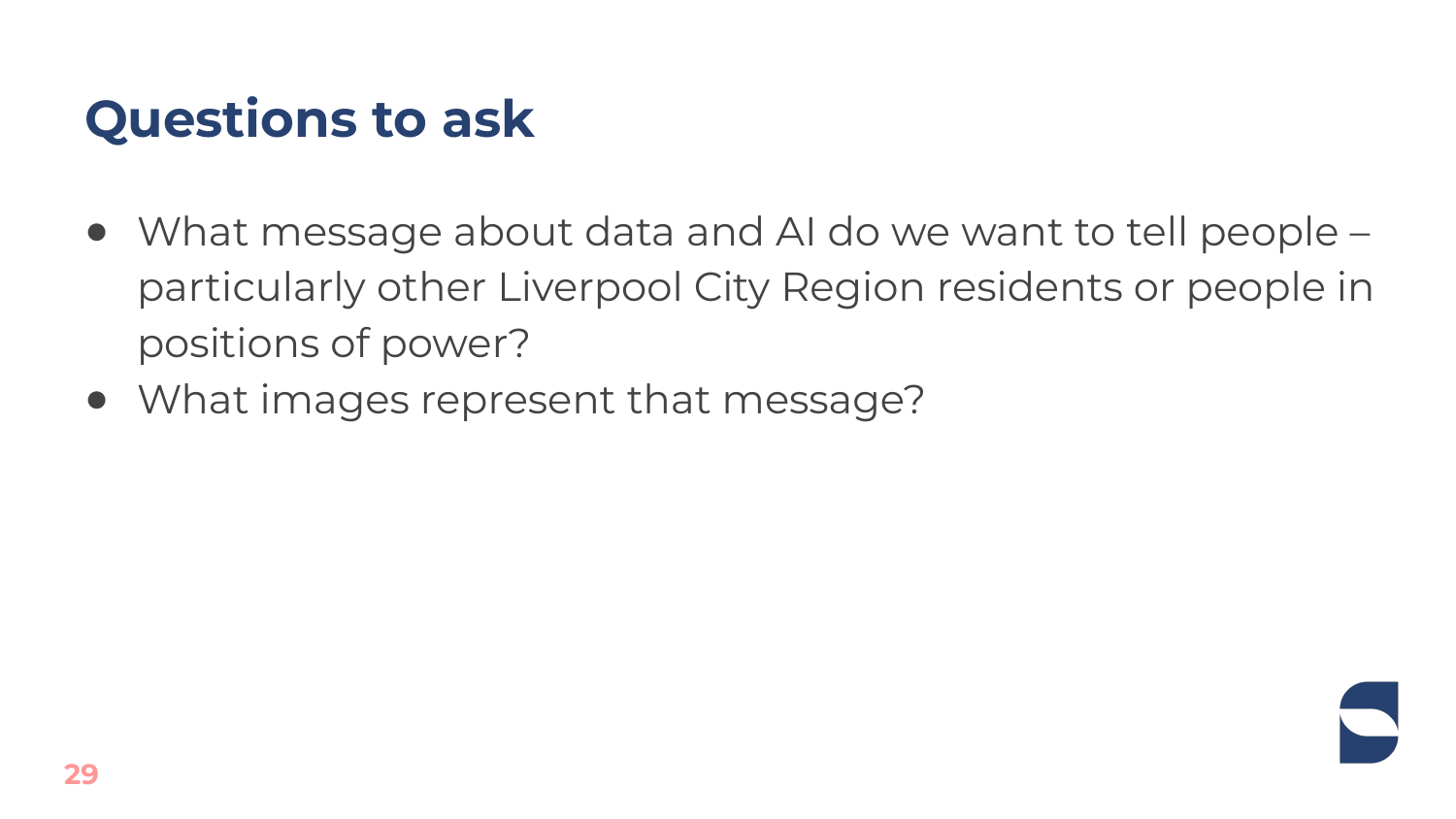

# Questions to ask
What message about data and AI do we want to tell people – particularly other Liverpool City Region residents or people in positions of power?
What images represent that message?

29